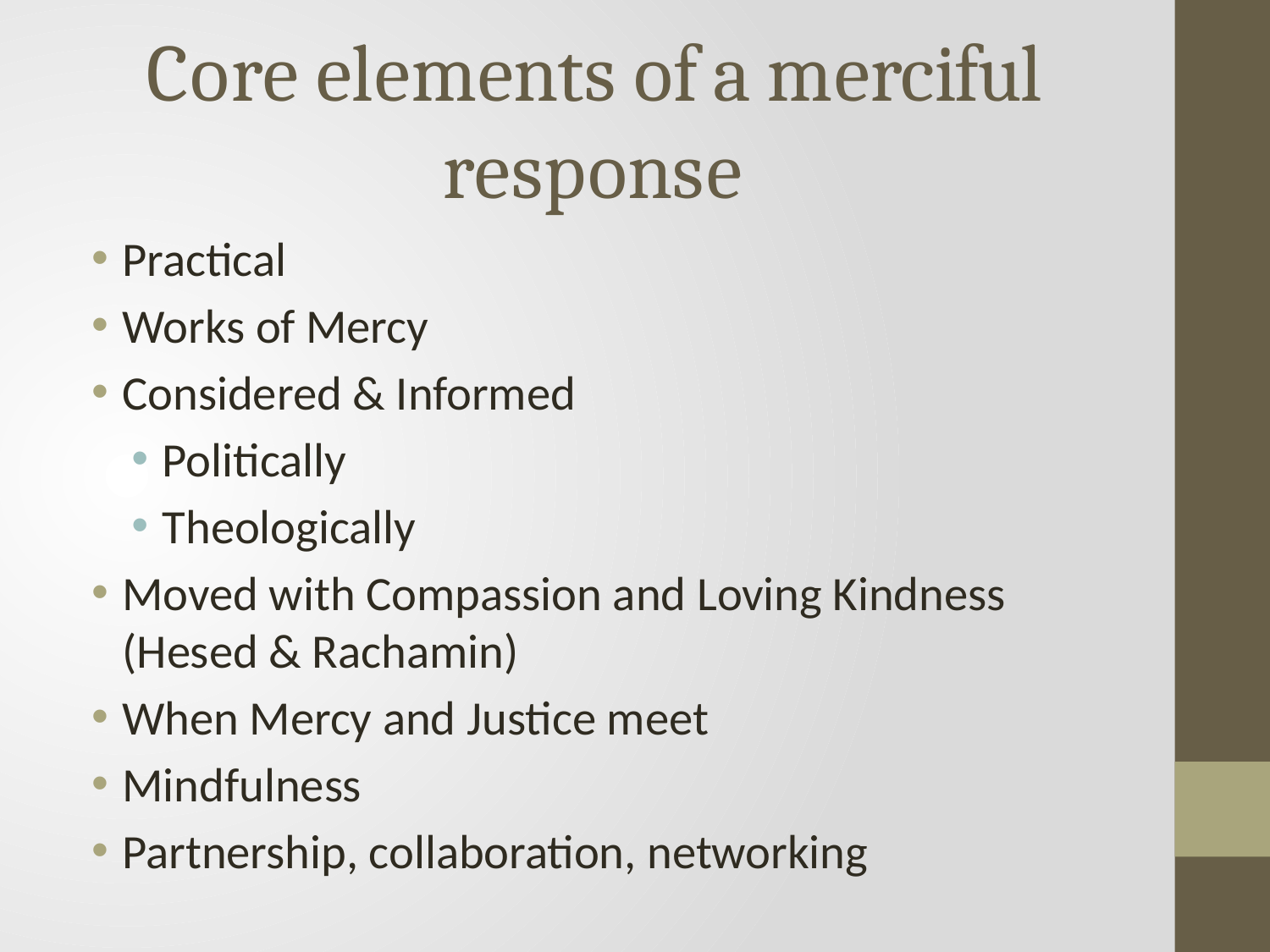

# Core elements of a merciful response
Practical
Works of Mercy
Considered & Informed
Politically
Theologically
Moved with Compassion and Loving Kindness (Hesed & Rachamin)
When Mercy and Justice meet
Mindfulness
Partnership, collaboration, networking